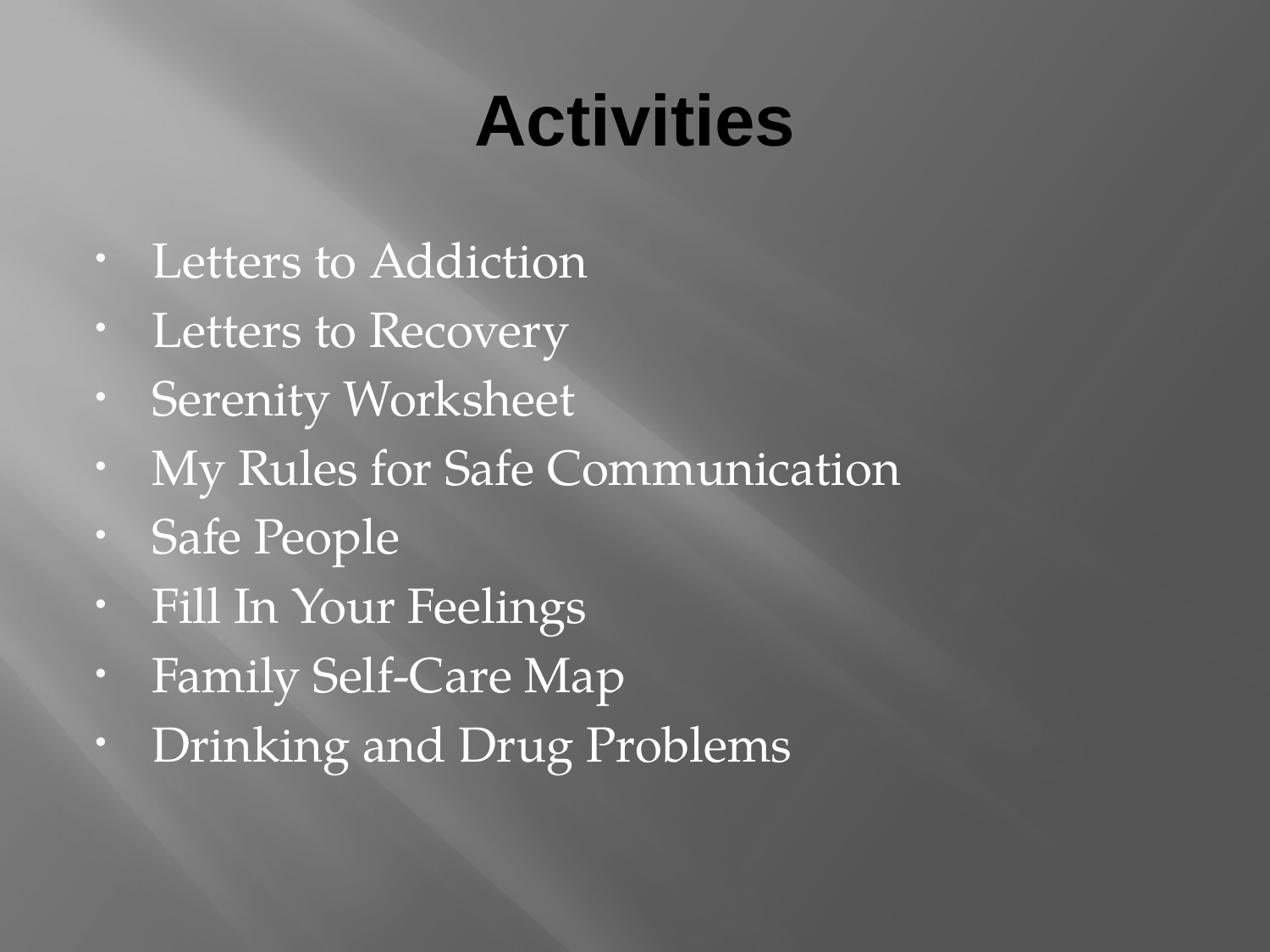

# Activities
Letters to Addiction
Letters to Recovery
Serenity Worksheet
My Rules for Safe Communication
Safe People
Fill In Your Feelings
Family Self-Care Map
Drinking and Drug Problems